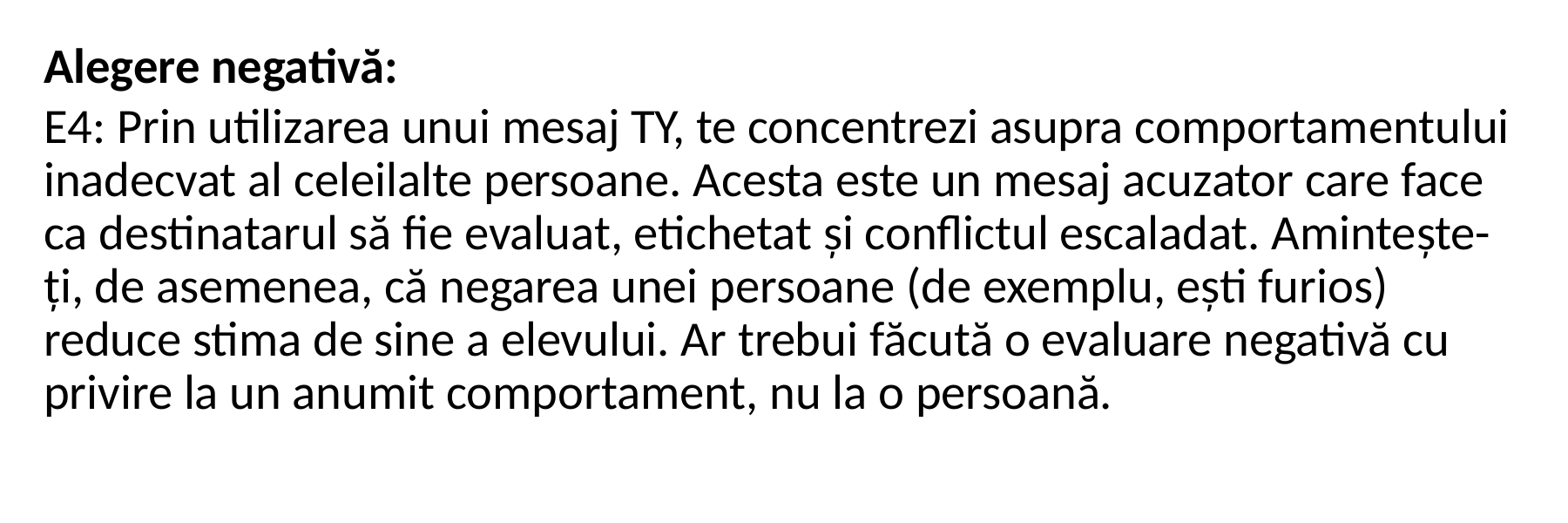

Alegere negativă:
E4: Prin utilizarea unui mesaj TY, te concentrezi asupra comportamentului inadecvat al celeilalte persoane. Acesta este un mesaj acuzator care face ca destinatarul să fie evaluat, etichetat și conflictul escaladat. Amintește-ți, de asemenea, că negarea unei persoane (de exemplu, ești furios) reduce stima de sine a elevului. Ar trebui făcută o evaluare negativă cu privire la un anumit comportament, nu la o persoană.